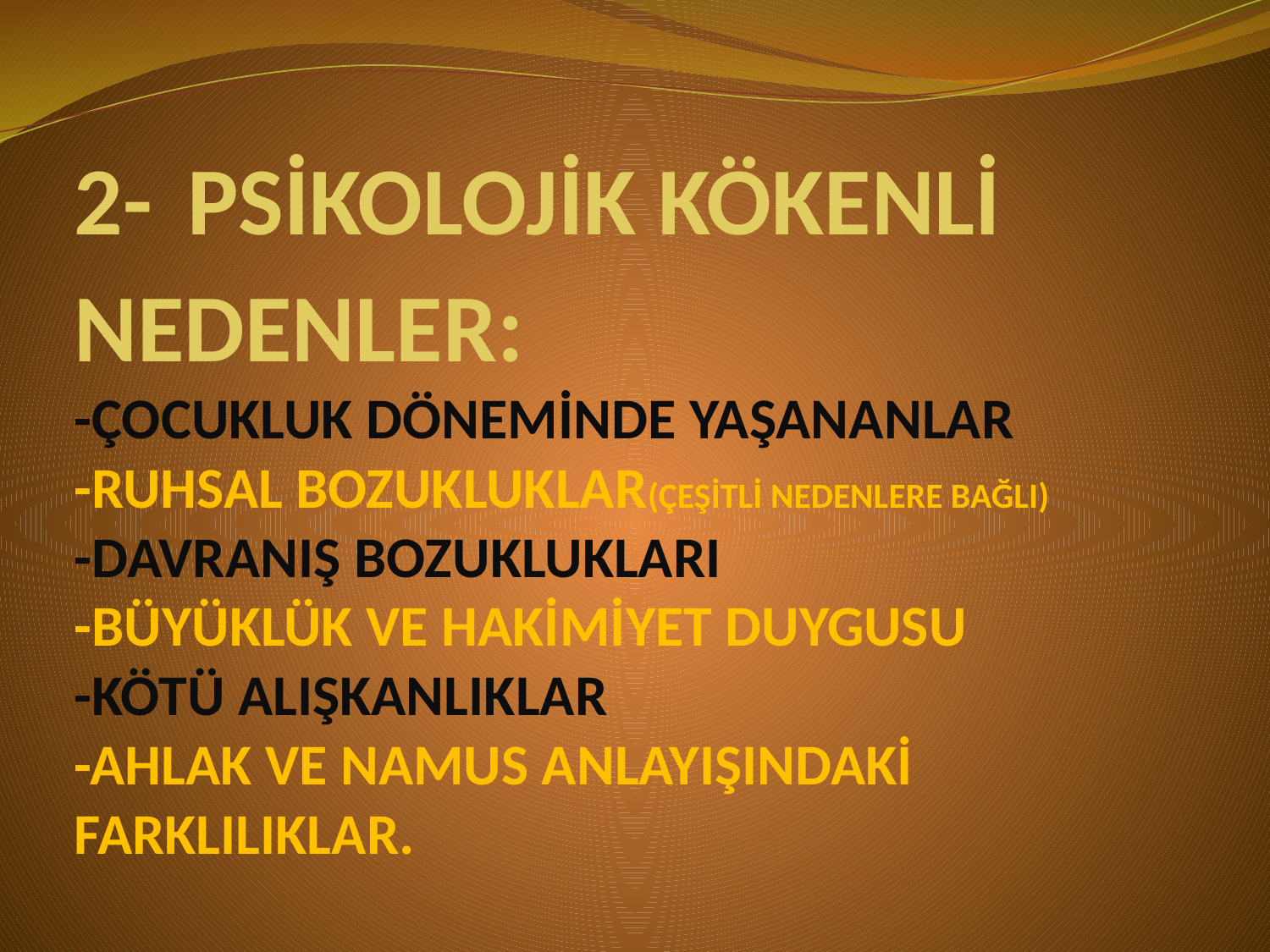

# 2- PSİKOLOJİK KÖKENLİ NEDENLER: -ÇOCUKLUK DÖNEMİNDE YAŞANANLAR -RUHSAL BOZUKLUKLAR(ÇEŞİTLİ NEDENLERE BAĞLI) -DAVRANIŞ BOZUKLUKLARI -BÜYÜKLÜK VE HAKİMİYET DUYGUSU -KÖTÜ ALIŞKANLIKLAR -AHLAK VE NAMUS ANLAYIŞINDAKİ FARKLILIKLAR.